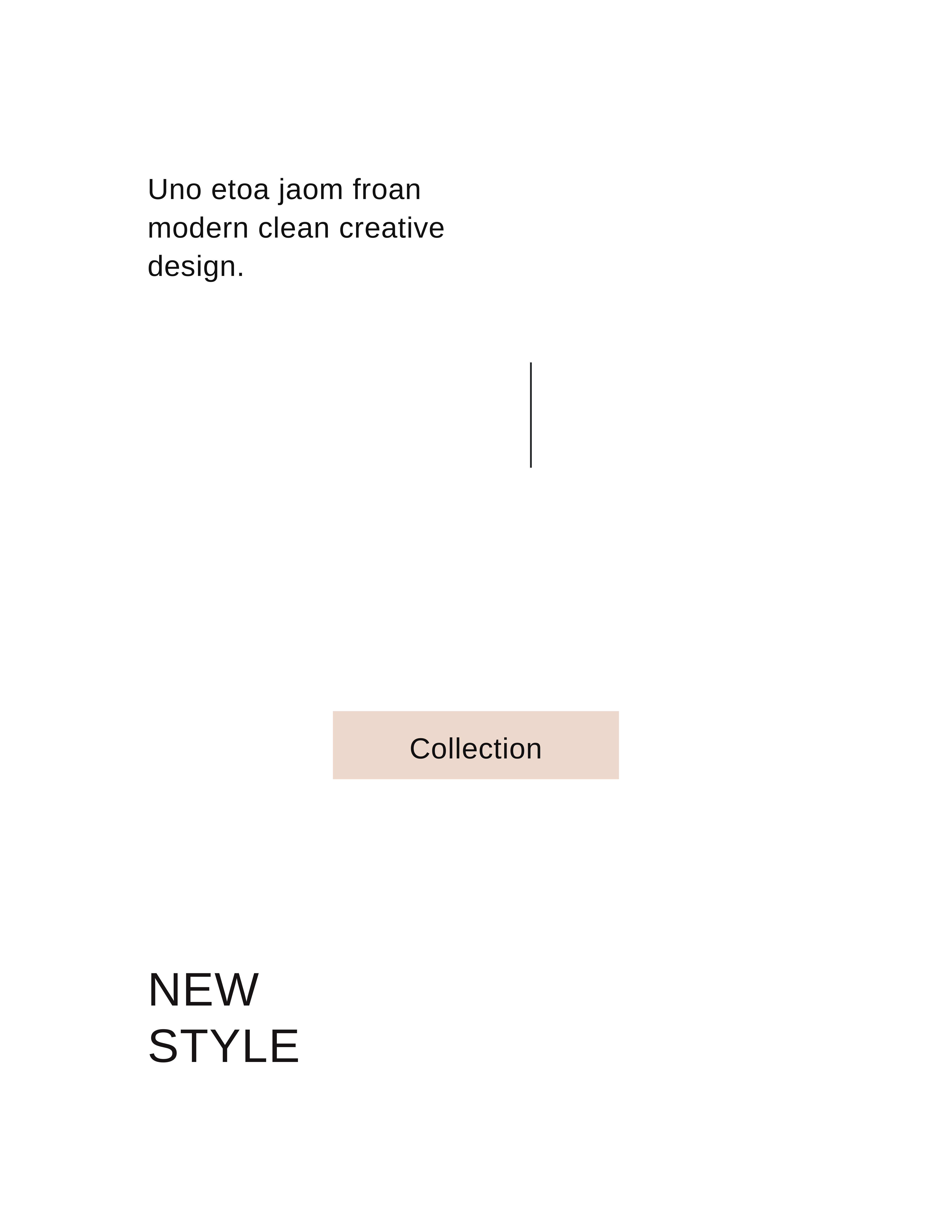

Uno etoa jaom froan modern clean creative design.

Collection

NEW
STYLE